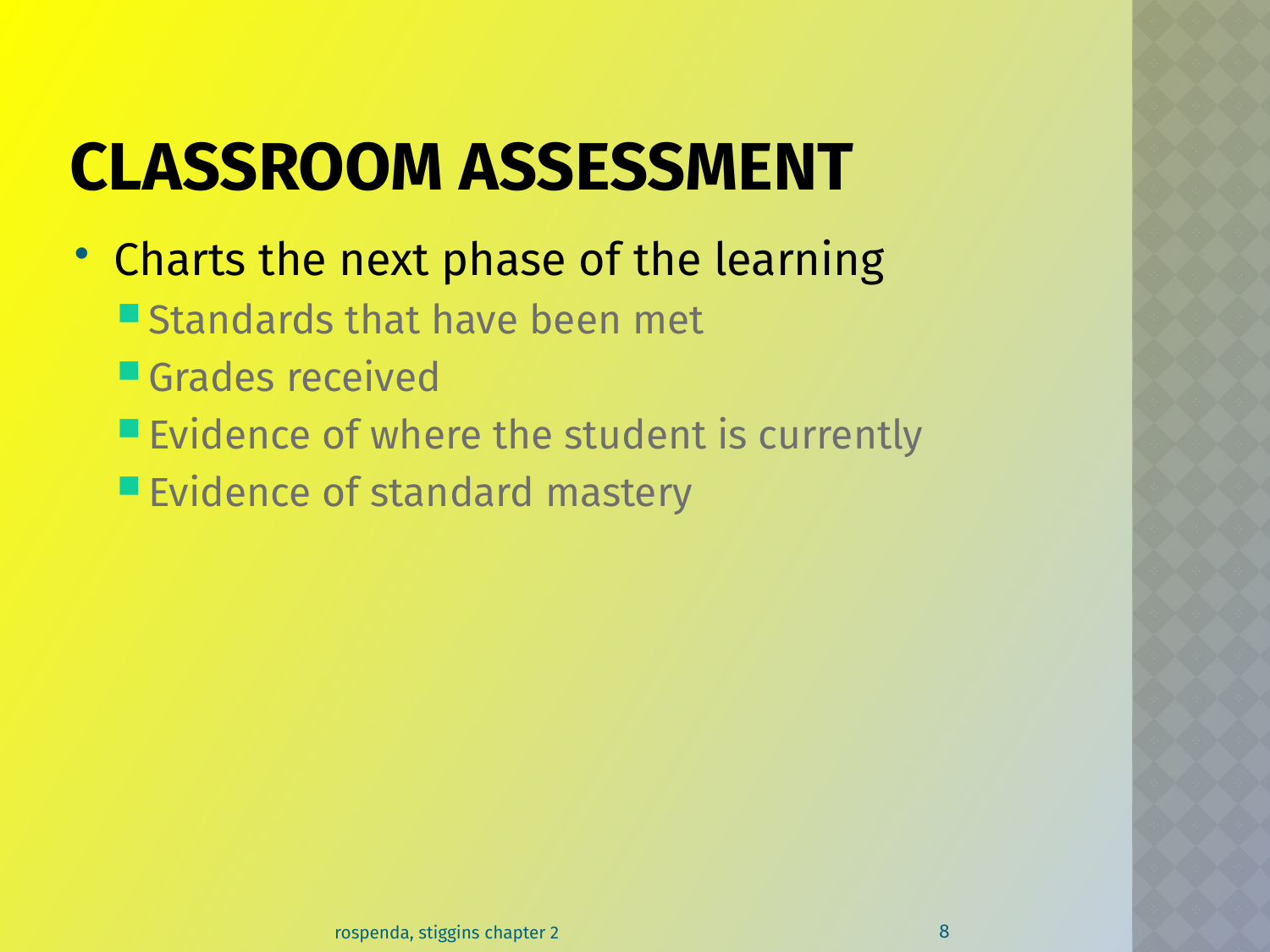

# Classroom Assessment
Charts the next phase of the learning
Standards that have been met
Grades received
Evidence of where the student is currently
Evidence of standard mastery
8
rospenda, stiggins chapter 2